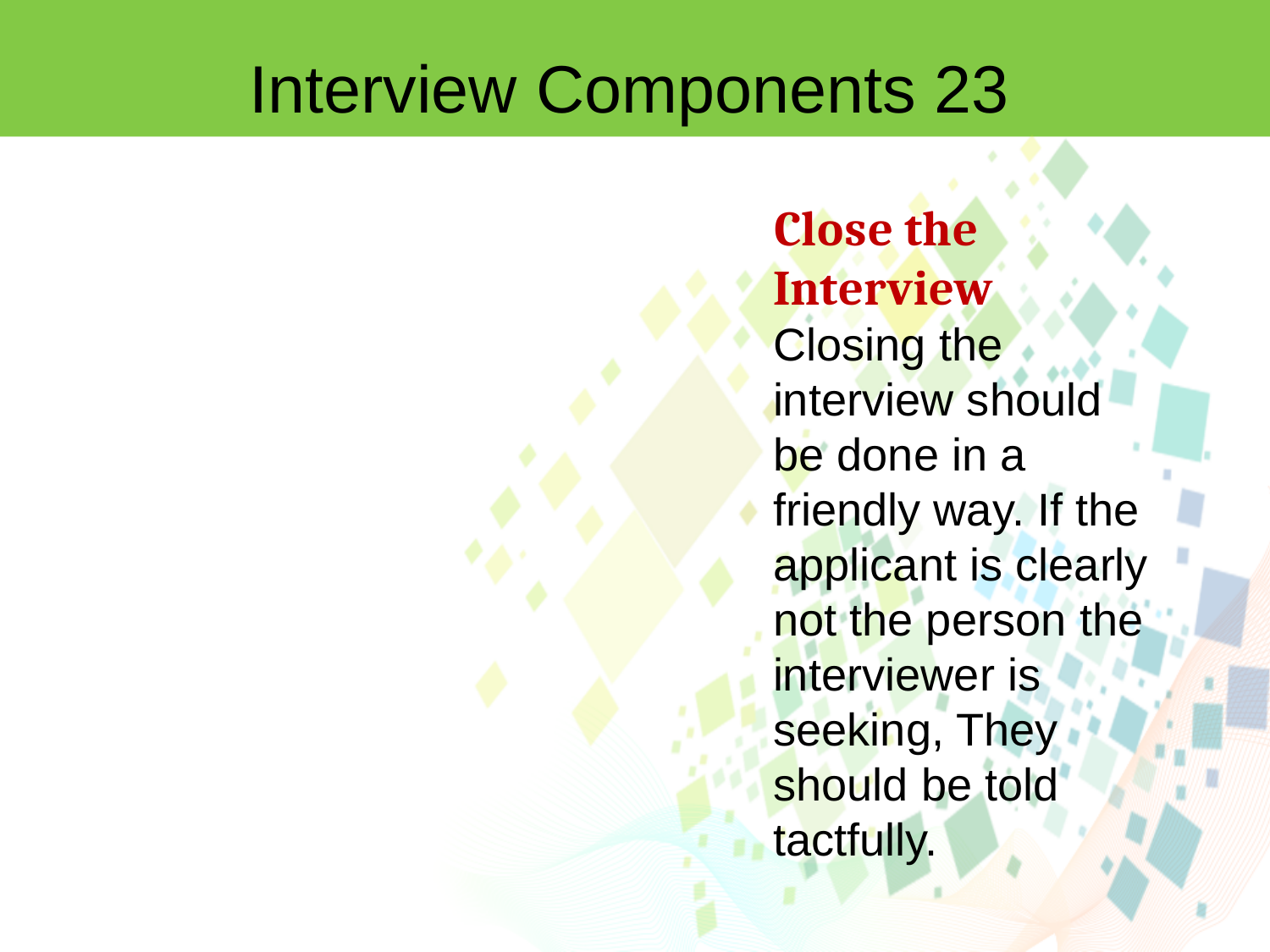

Interview Components 23
Close the Interview
Closing the interview should be done in a friendly way. If the applicant is clearly not the person the interviewer is seeking, They should be told tactfully.